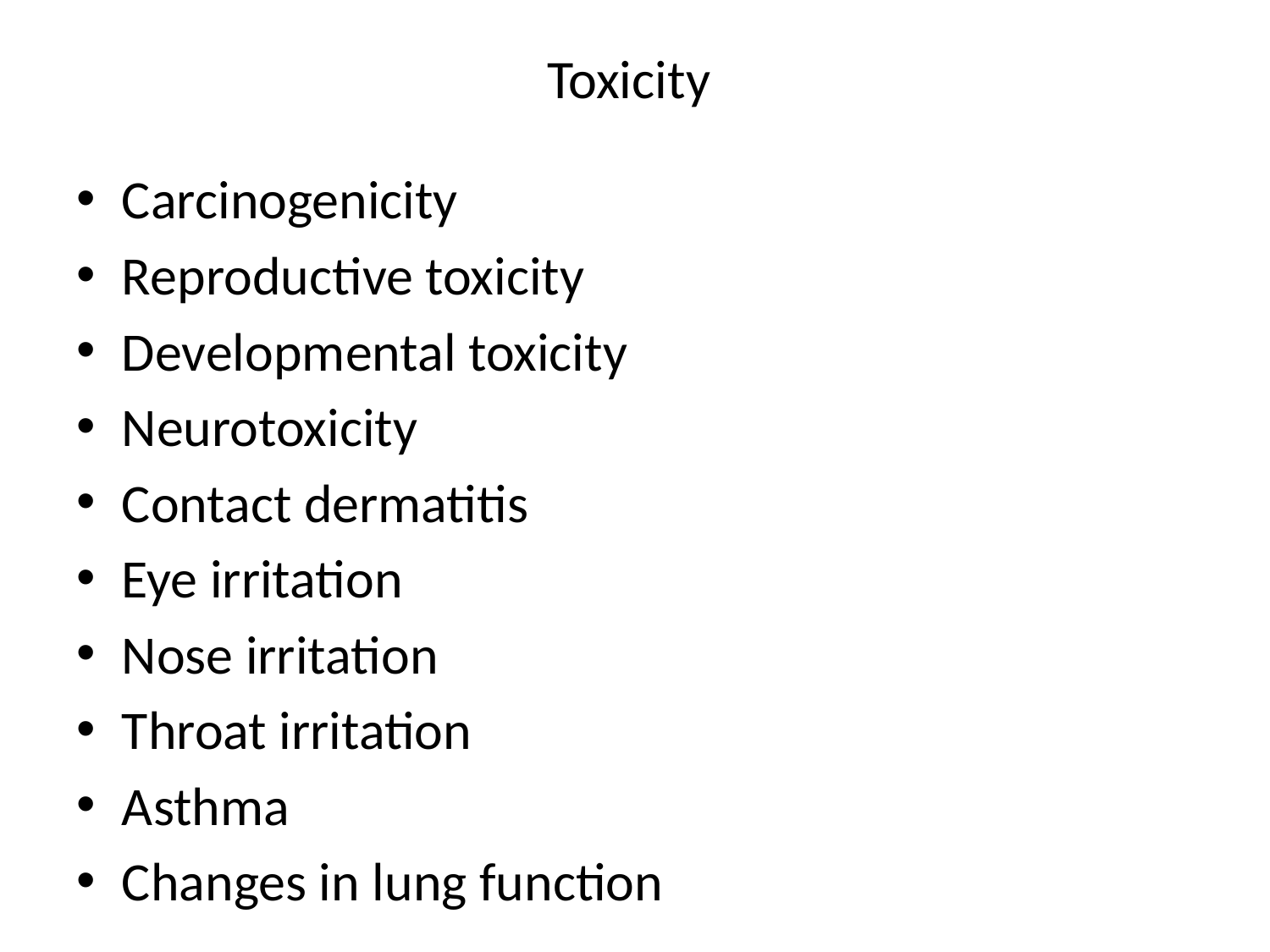

# Toxicity
Carcinogenicity
Reproductive toxicity
Developmental toxicity
Neurotoxicity
Contact dermatitis
Eye irritation
Nose irritation
Throat irritation
Asthma
Changes in lung function